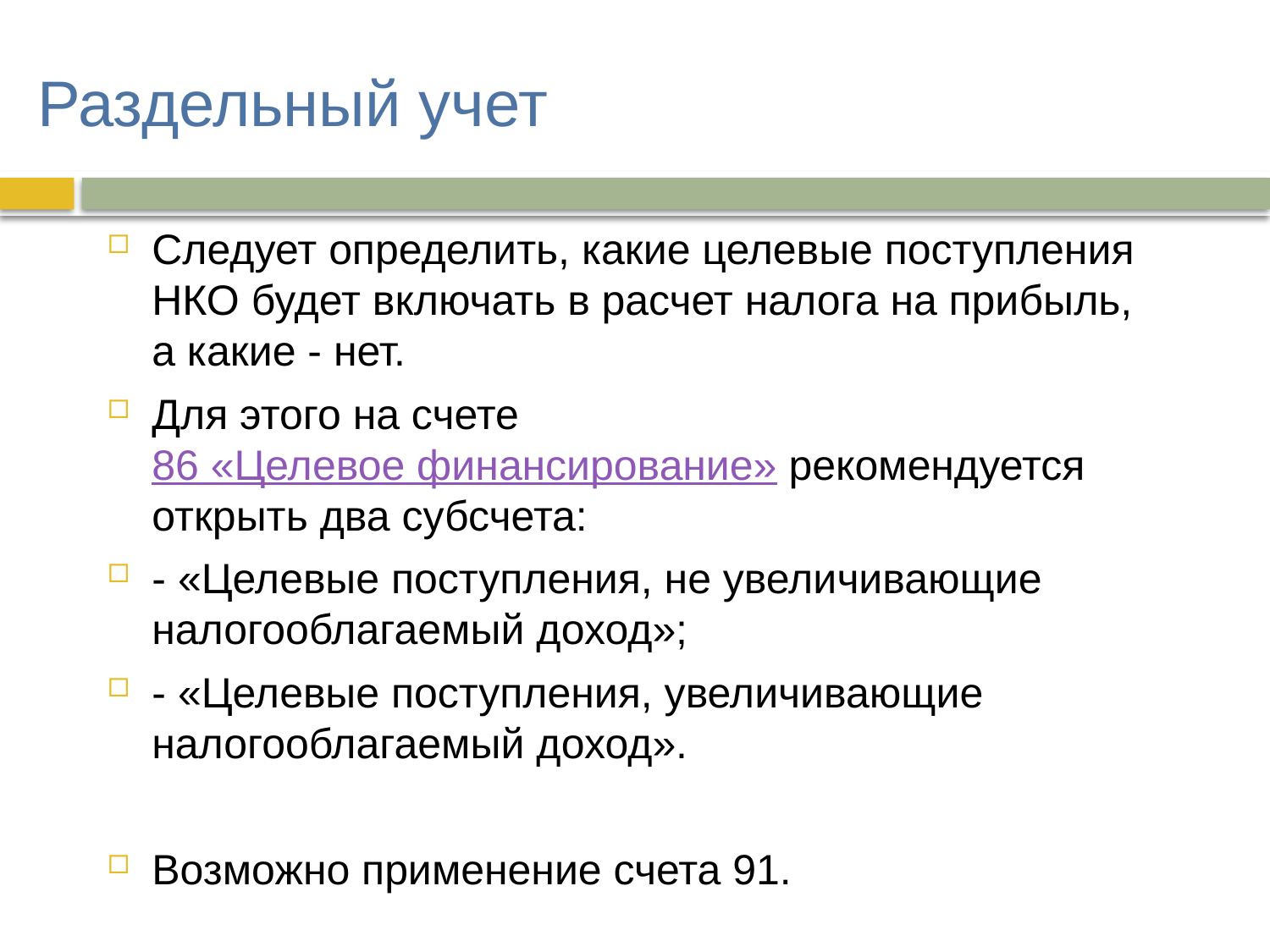

# Раздельный учет
Следует определить, какие целевые поступления НКО будет включать в расчет налога на прибыль, а какие - нет.
Для этого на счете 86 «Целевое финансирование» рекомендуется открыть два субсчета:
- «Целевые поступления, не увеличивающие налогооблагаемый доход»;
- «Целевые поступления, увеличивающие налогооблагаемый доход».

Возможно применение счета 91.